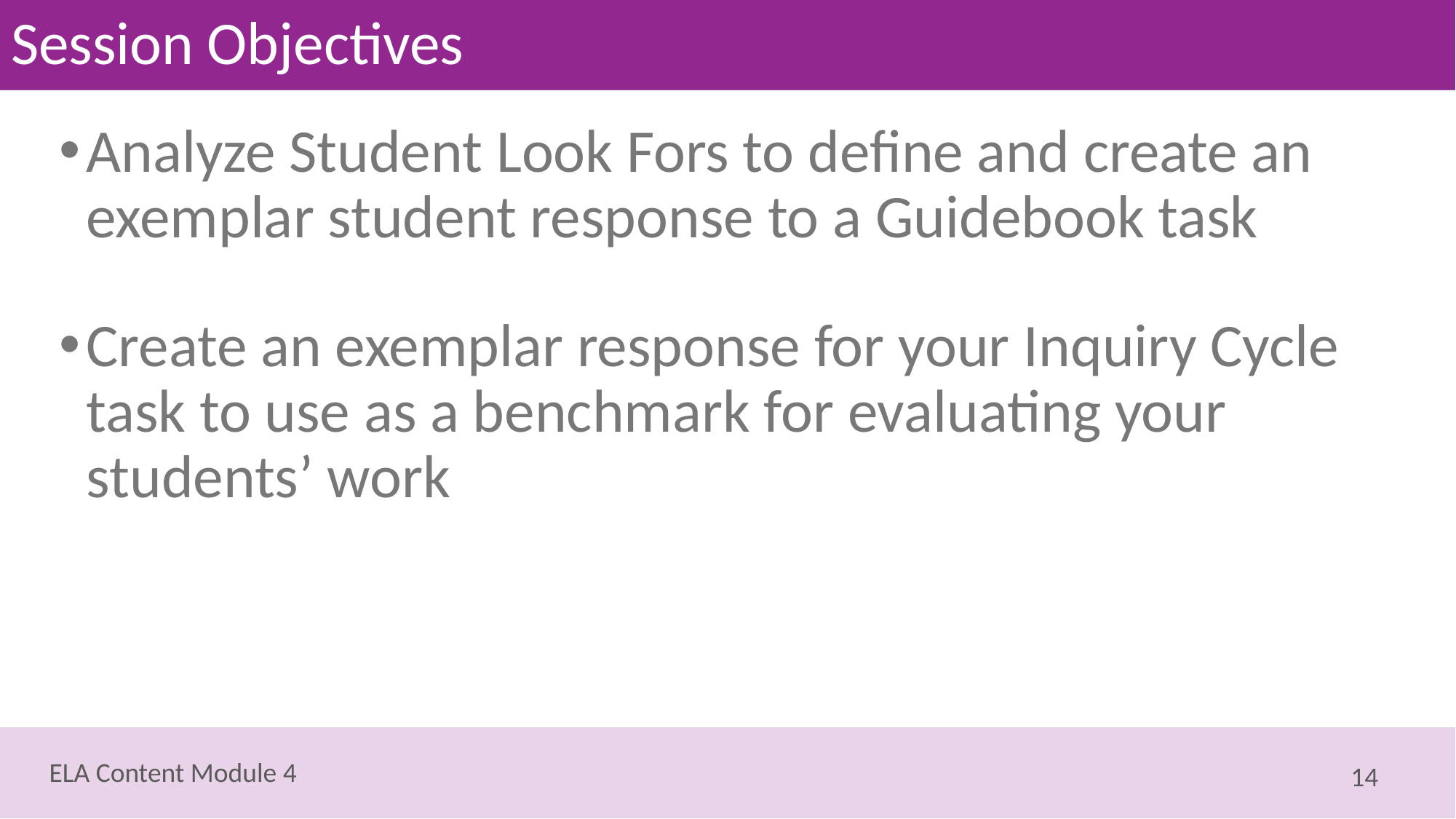

# Session Objectives
Analyze Student Look Fors to define and create an exemplar student response to a Guidebook task

Create an exemplar response for your Inquiry Cycle task to use as a benchmark for evaluating your students’ work

14